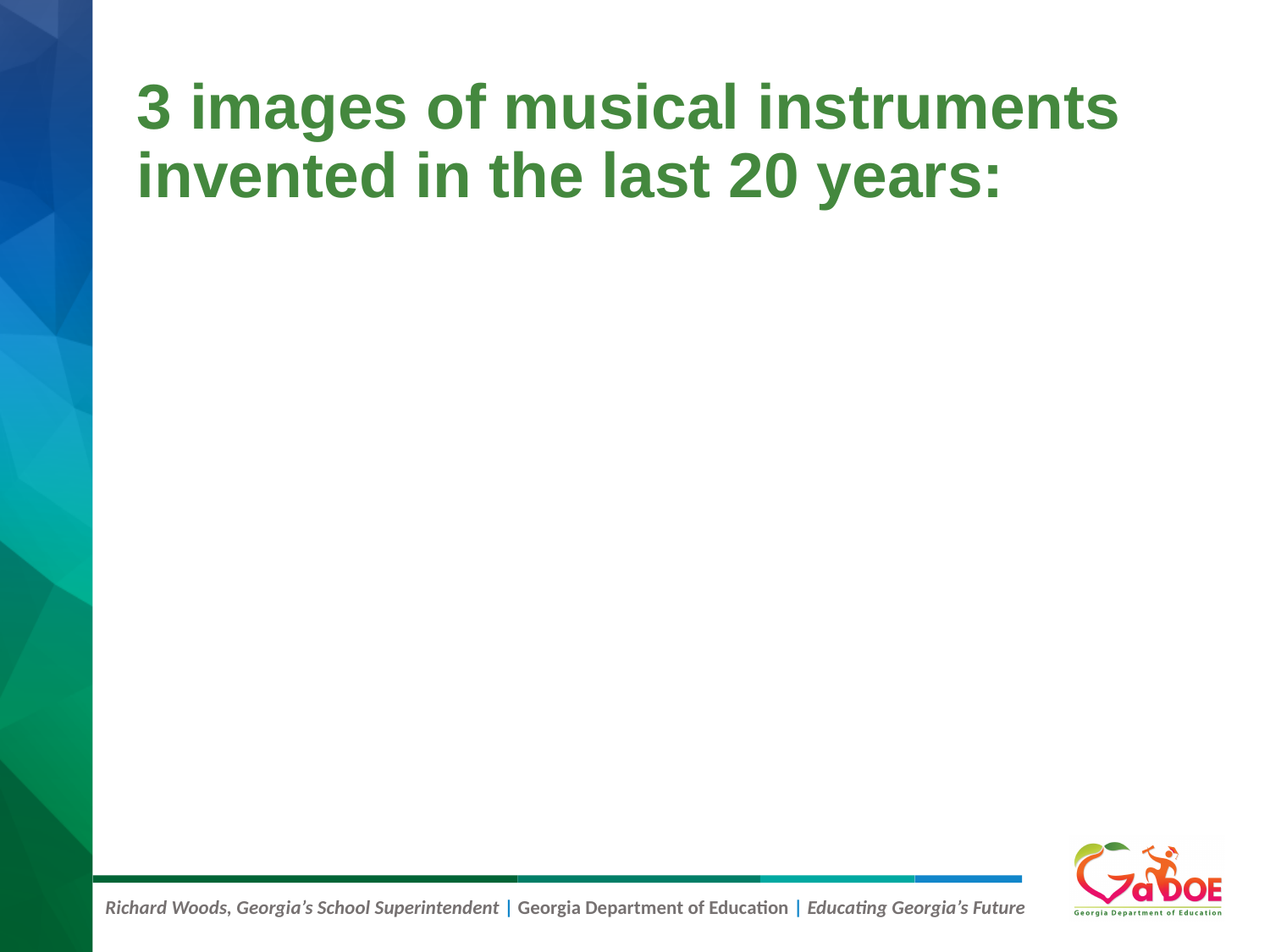

# 3 images of musical instruments invented in the last 20 years: